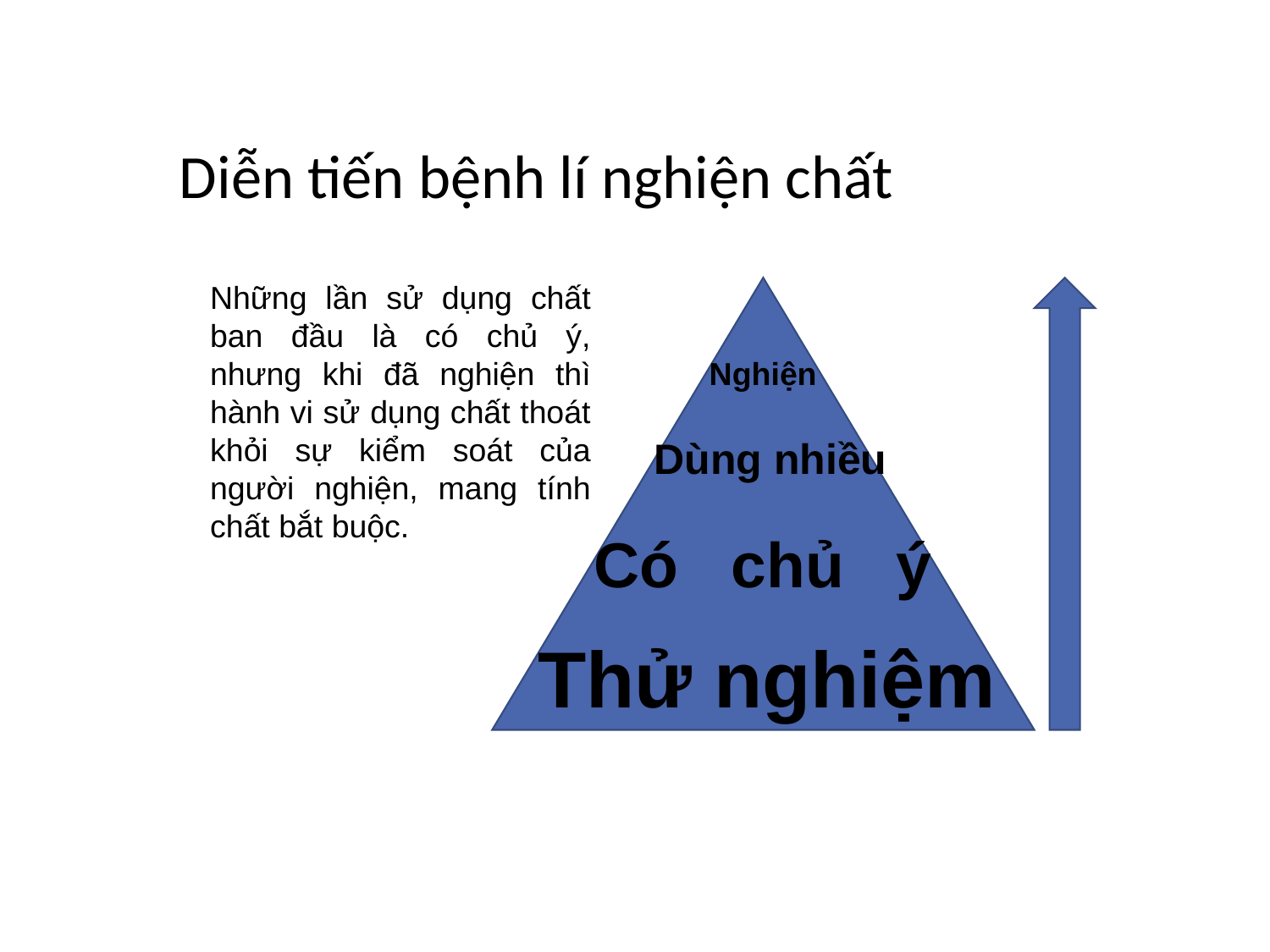

# Diễn tiến bệnh lí nghiện chất
Những lần sử dụng chất ban đầu là có chủ ý, nhưng khi đã nghiện thì hành vi sử dụng chất thoát khỏi sự kiểm soát của người nghiện, mang tính chất bắt buộc.

Nghiện
Dùng nhiều
Có   chủ   ý
Thử nghiệm